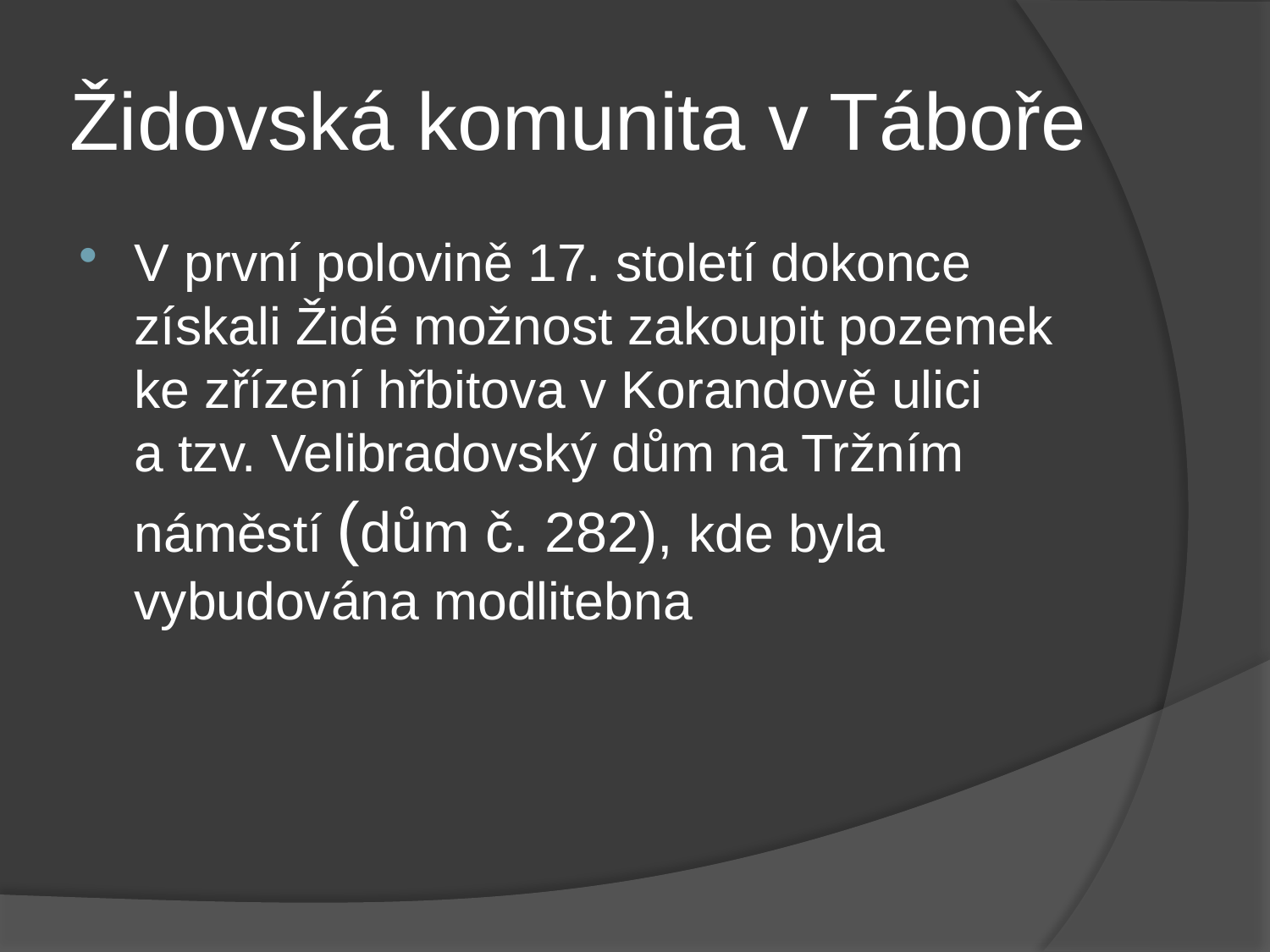

# Židovská komunita v Táboře
V první polovině 17. století dokonce získali Židé možnost zakoupit pozemek ke zřízení hřbitova v Korandově ulici a tzv. Velibradovský dům na Tržním náměstí (dům č. 282), kde byla vybudována modlitebna